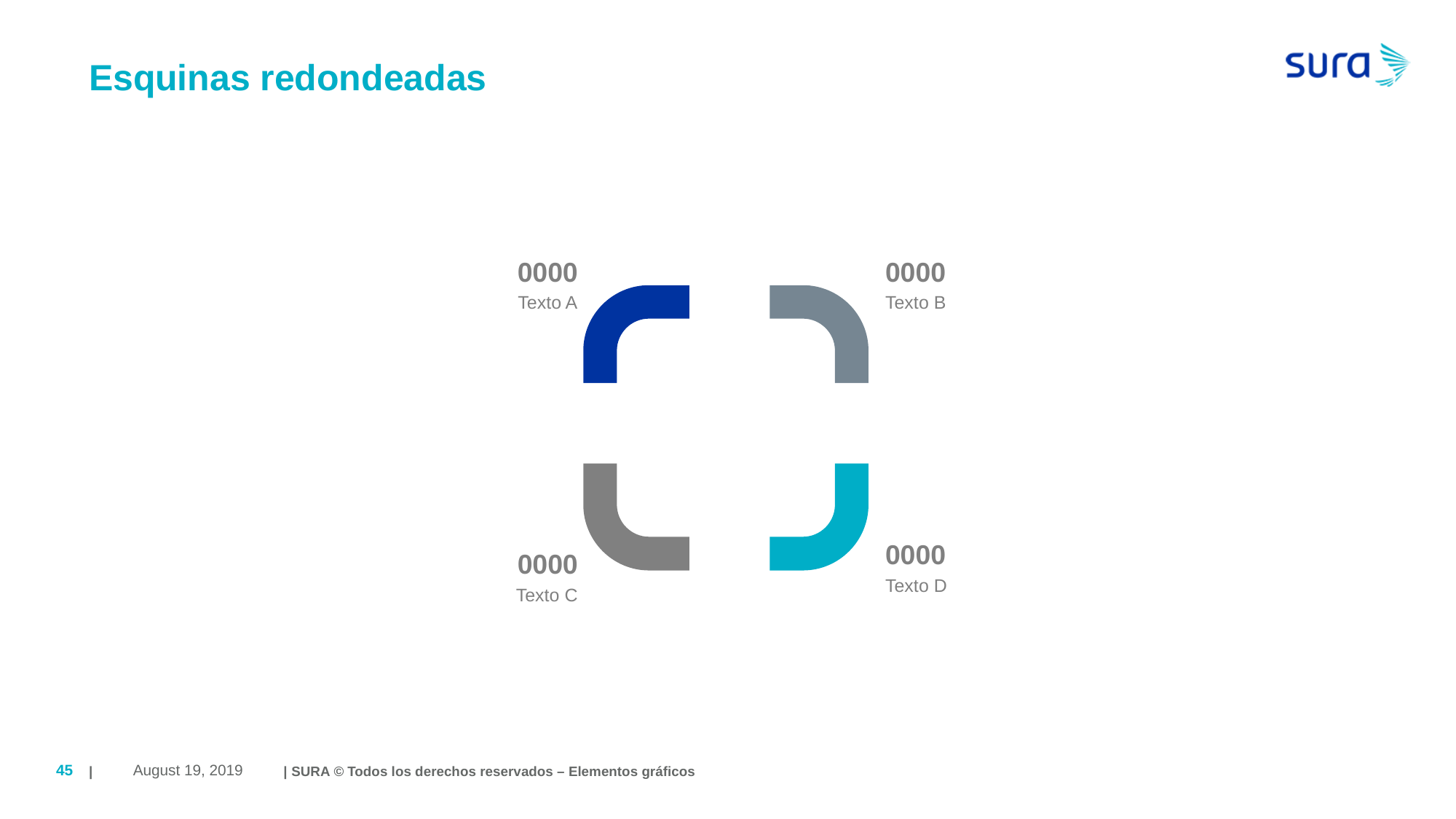

# Esquinas redondeadas
0000
0000

Texto A
Texto B

0000
0000
Texto D
Texto C
|                                                  | SURA © Todos los derechos reservados – Elementos gráficos
45
August 19, 2019